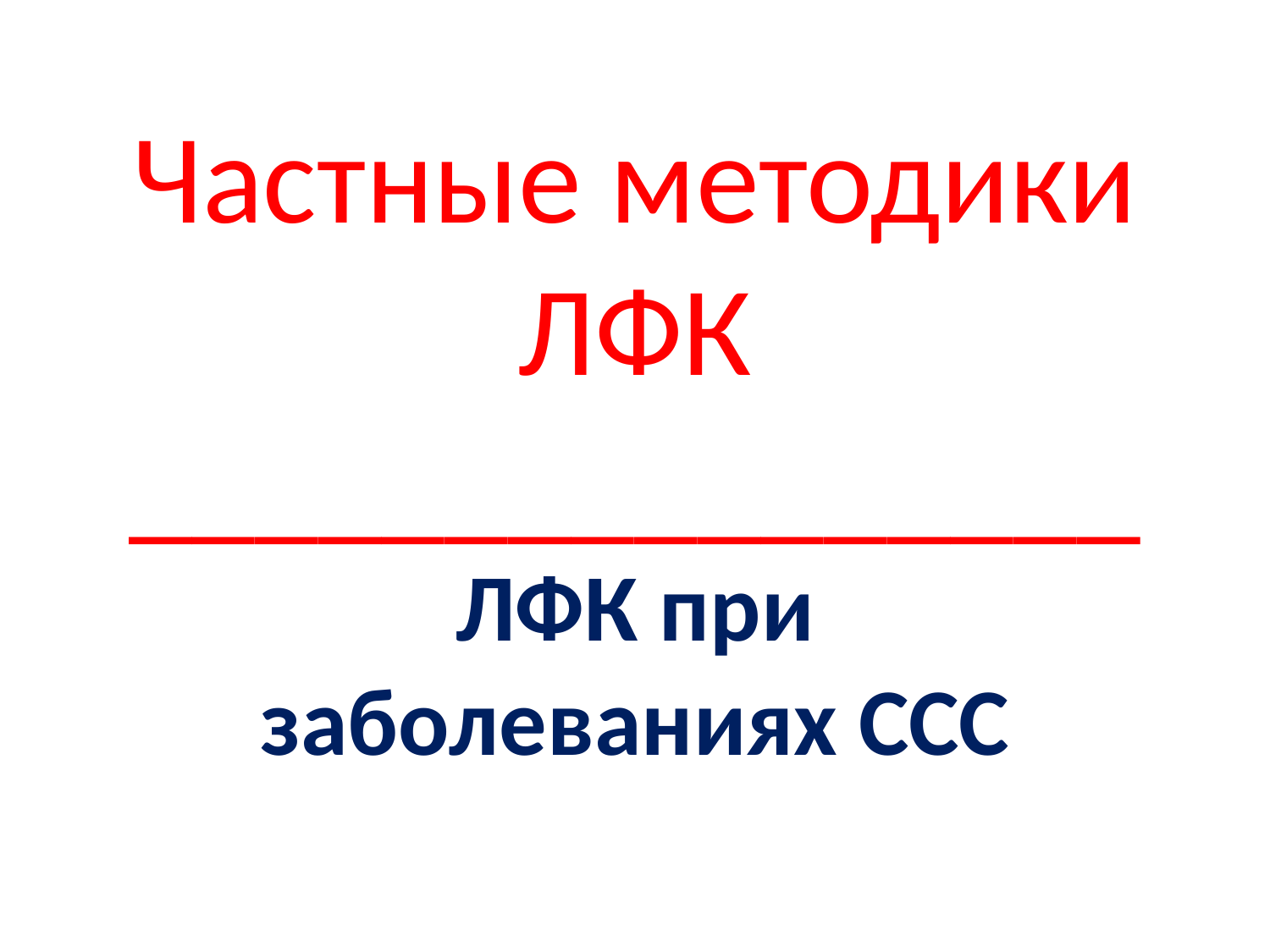

# Частные методики ЛФК ________________
ЛФК при заболеваниях ССС